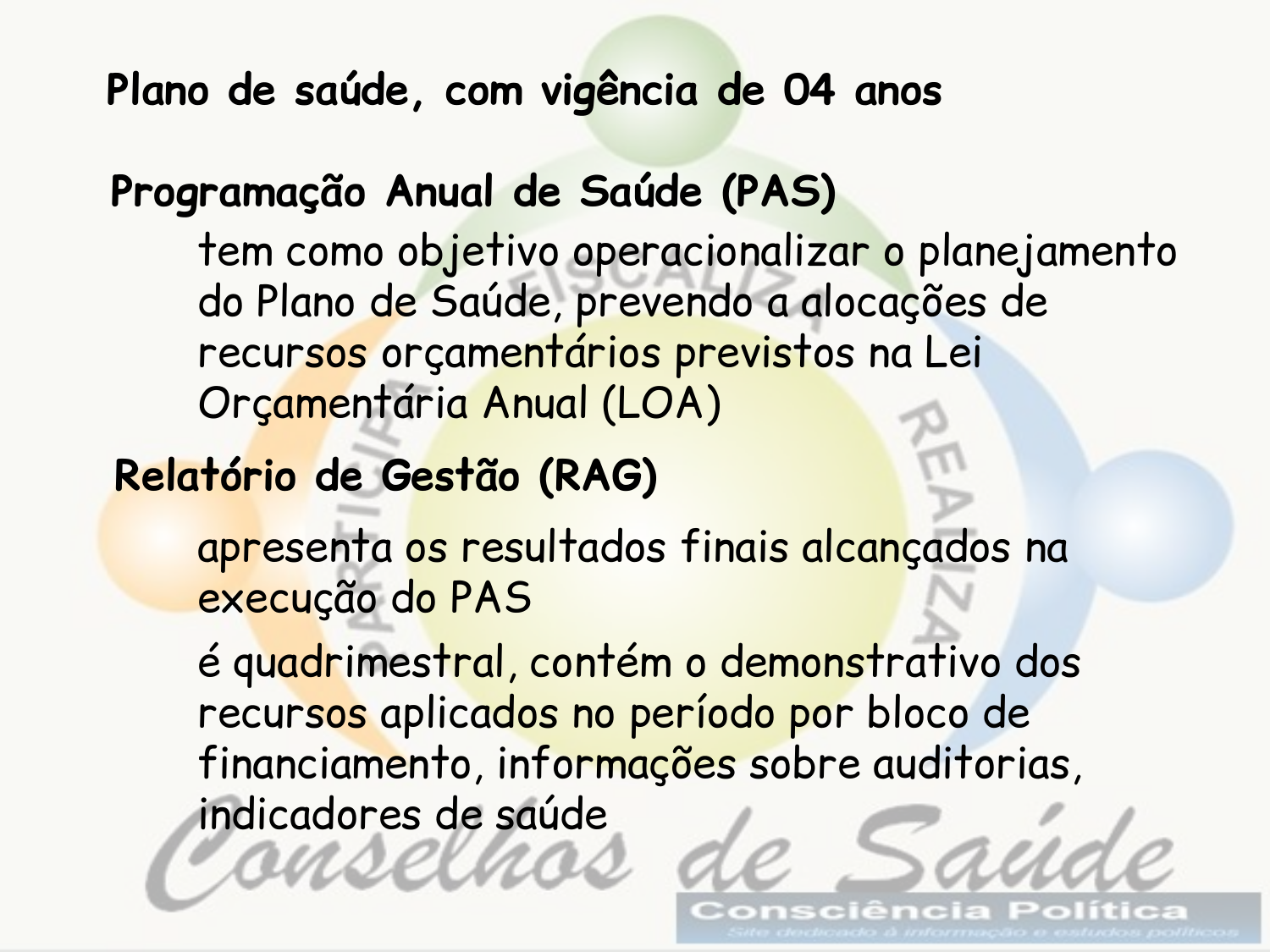

Plano de saúde, com vigência de 04 anos
Programação Anual de Saúde (PAS)
tem como objetivo operacionalizar o planejamento do Plano de Saúde, prevendo a alocações de recursos orçamentários previstos na Lei Orçamentária Anual (LOA)
Relatório de Gestão (RAG)
apresenta os resultados finais alcançados na execução do PAS
é quadrimestral, contém o demonstrativo dos recursos aplicados no período por bloco de financiamento, informações sobre auditorias, indicadores de saúde